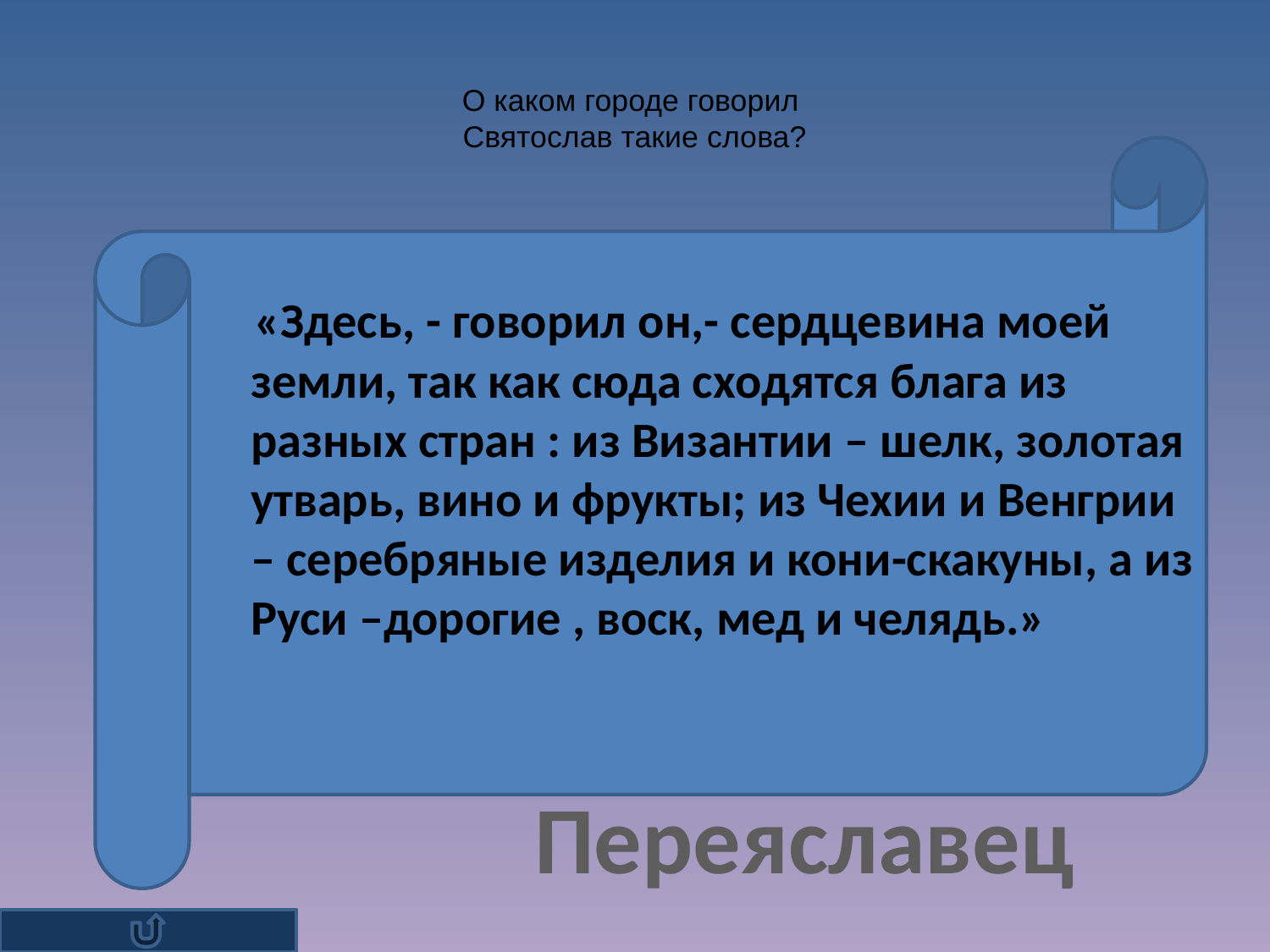

# О каком городе говорил Святослав такие слова?

    «Здесь, - говорил он,- сердцевина моей земли, так как сюда сходятся блага из разных стран : из Византии – шелк, золотая утварь, вино и фрукты; из Чехии и Венгрии – серебряные изделия и кони-скакуны, а из Руси –дорогие , воск, мед и челядь.»

Переяславец